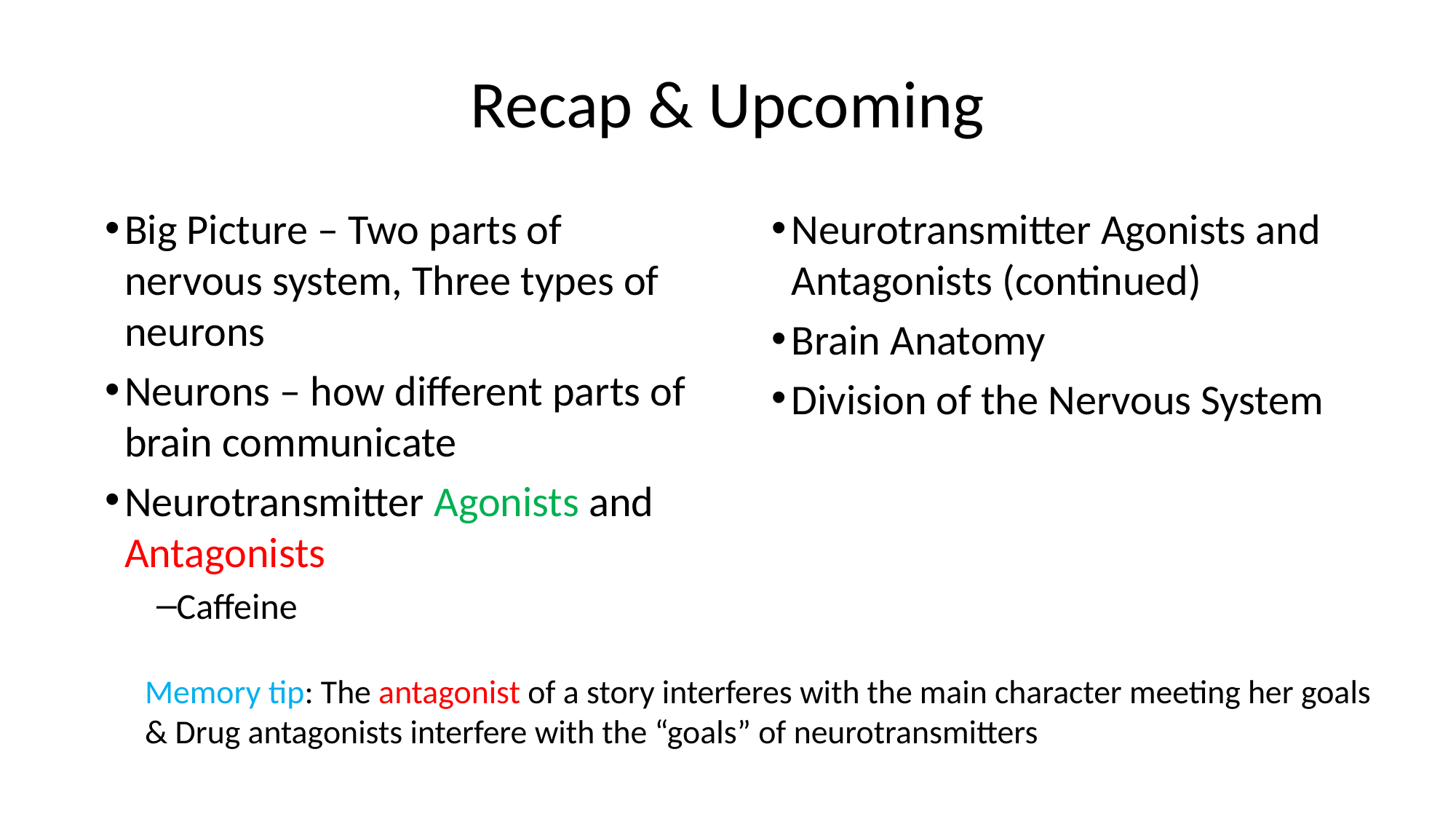

# Recap & Upcoming
Big Picture – Two parts of nervous system, Three types of neurons
Neurons – how different parts of brain communicate
Neurotransmitter Agonists and Antagonists
Caffeine

Neurotransmitter Agonists and Antagonists (continued)
Brain Anatomy
Division of the Nervous System

Memory tip: The antagonist of a story interferes with the main character meeting her goals & Drug antagonists interfere with the “goals” of neurotransmitters